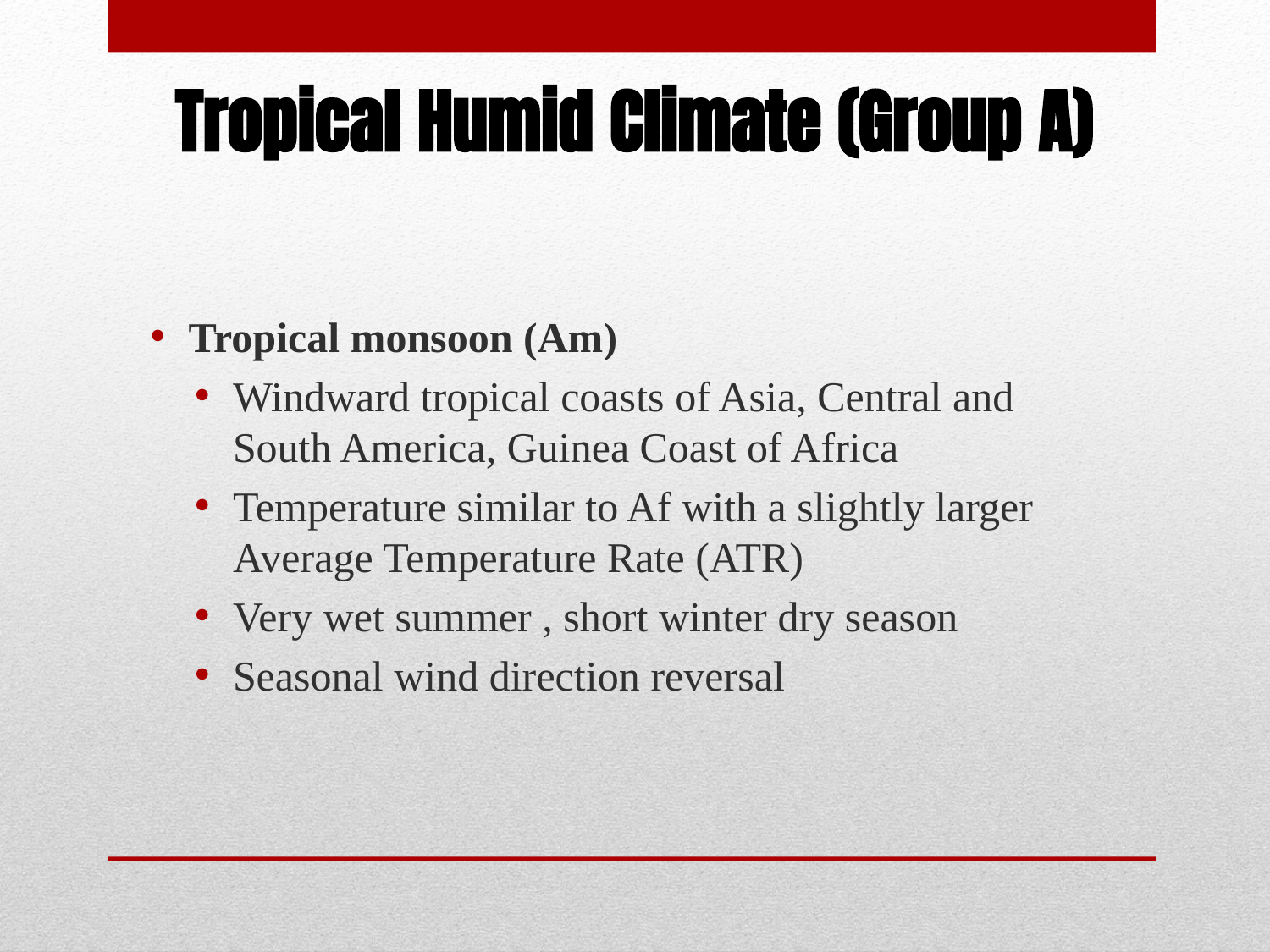

Tropical Humid Climate (Group A)
Tropical monsoon (Am)
Windward tropical coasts of Asia, Central and South America, Guinea Coast of Africa
Temperature similar to Af with a slightly larger Average Temperature Rate (ATR)
Very wet summer , short winter dry season
Seasonal wind direction reversal